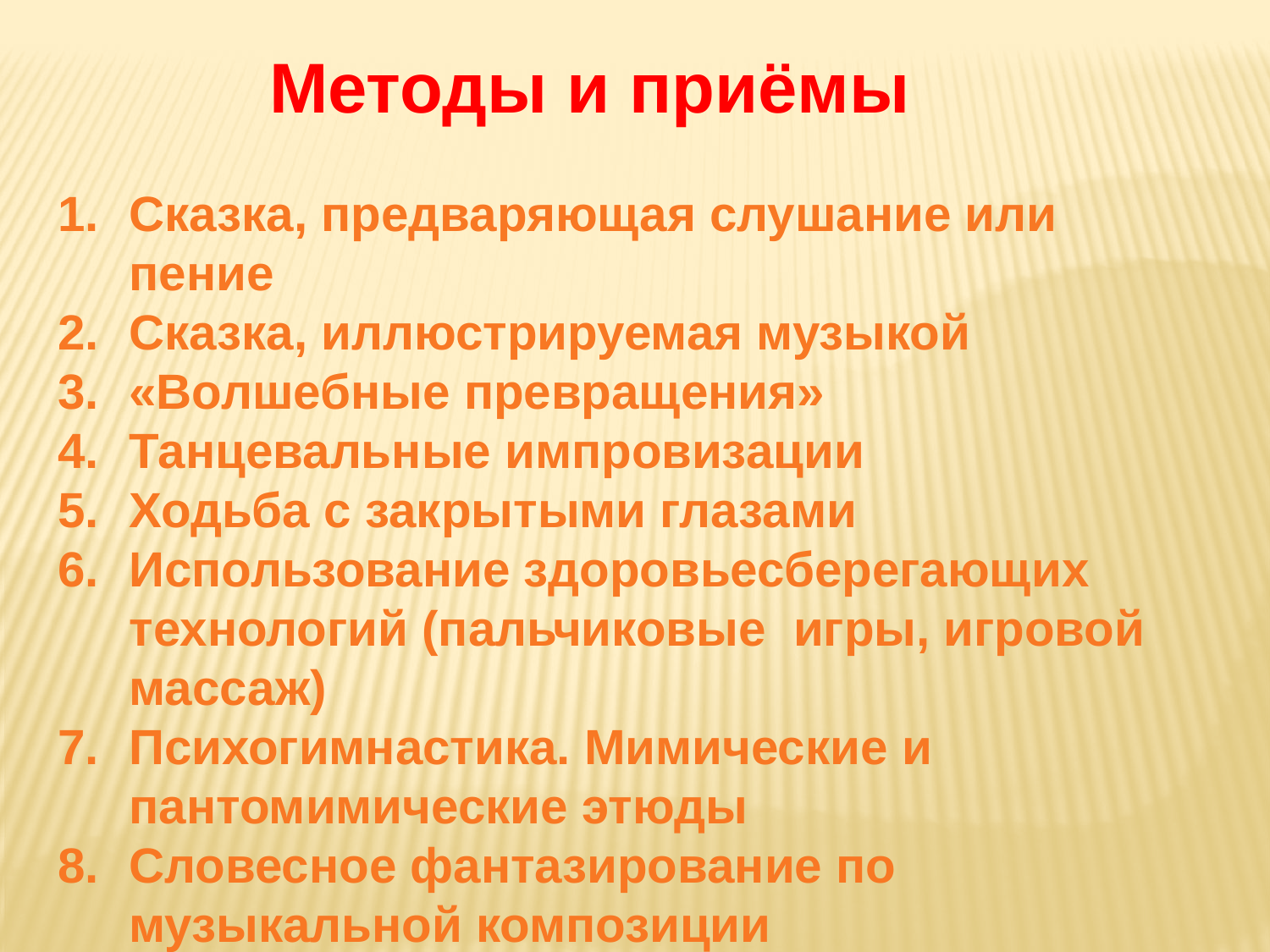

Методы и приёмы
Сказка, предваряющая слушание или пение
Сказка, иллюстрируемая музыкой
«Волшебные превращения»
Танцевальные импровизации
Ходьба с закрытыми глазами
Использование здоровьесберегающих технологий (пальчиковые  игры, игровой массаж)
Психогимнастика. Мимические и пантомимические этюды
Словесное фантазирование по музыкальной композиции
Музыкально-двигательные этюды